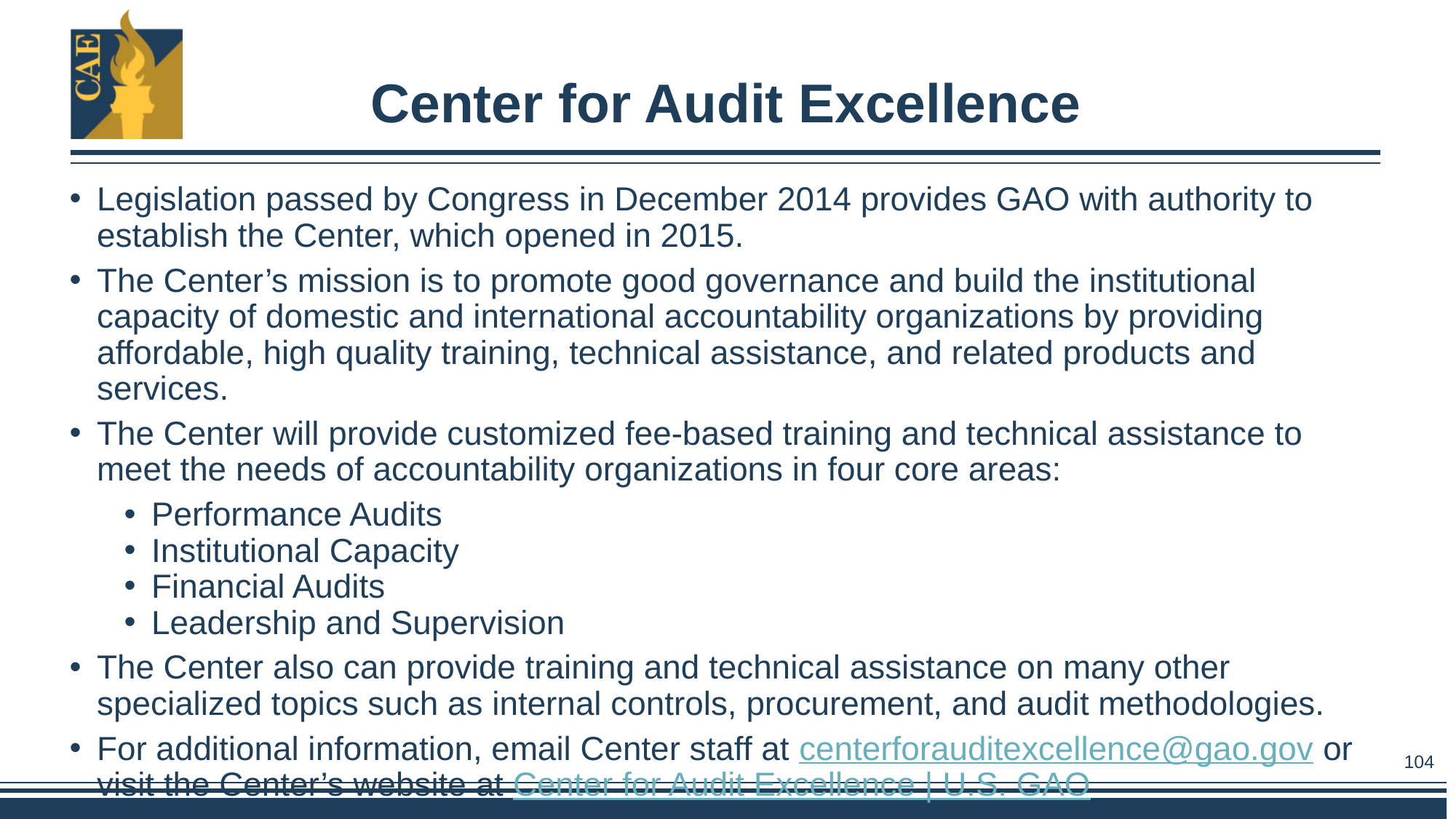

# Center for Audit Excellence
Legislation passed by Congress in December 2014 provides GAO with authority to establish the Center, which opened in 2015.
The Center’s mission is to promote good governance and build the institutional capacity of domestic and international accountability organizations by providing affordable, high quality training, technical assistance, and related products and services.
The Center will provide customized fee-based training and technical assistance to meet the needs of accountability organizations in four core areas:
Performance Audits
Institutional Capacity
Financial Audits
Leadership and Supervision
The Center also can provide training and technical assistance on many other specialized topics such as internal controls, procurement, and audit methodologies.
For additional information, email Center staff at centerforauditexcellence@gao.gov or visit the Center’s website at Center for Audit Excellence | U.S. GAO
104